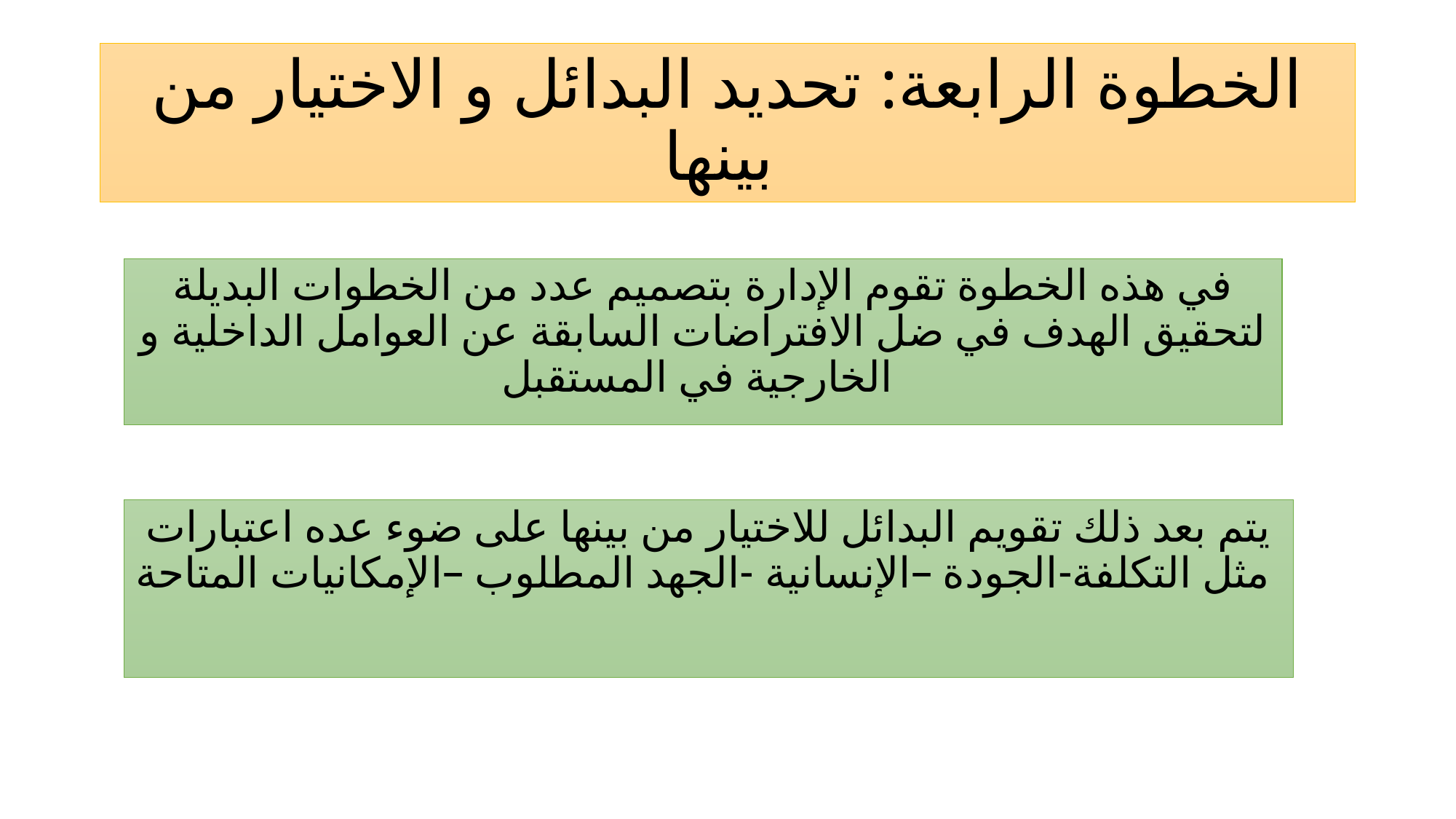

# الخطوة الرابعة: تحديد البدائل و الاختيار من بينها
في هذه الخطوة تقوم الإدارة بتصميم عدد من الخطوات البديلة لتحقيق الهدف في ضل الافتراضات السابقة عن العوامل الداخلية و الخارجية في المستقبل
يتم بعد ذلك تقويم البدائل للاختيار من بينها على ضوء عده اعتبارات مثل التكلفة-الجودة –الإنسانية -الجهد المطلوب –الإمكانيات المتاحة